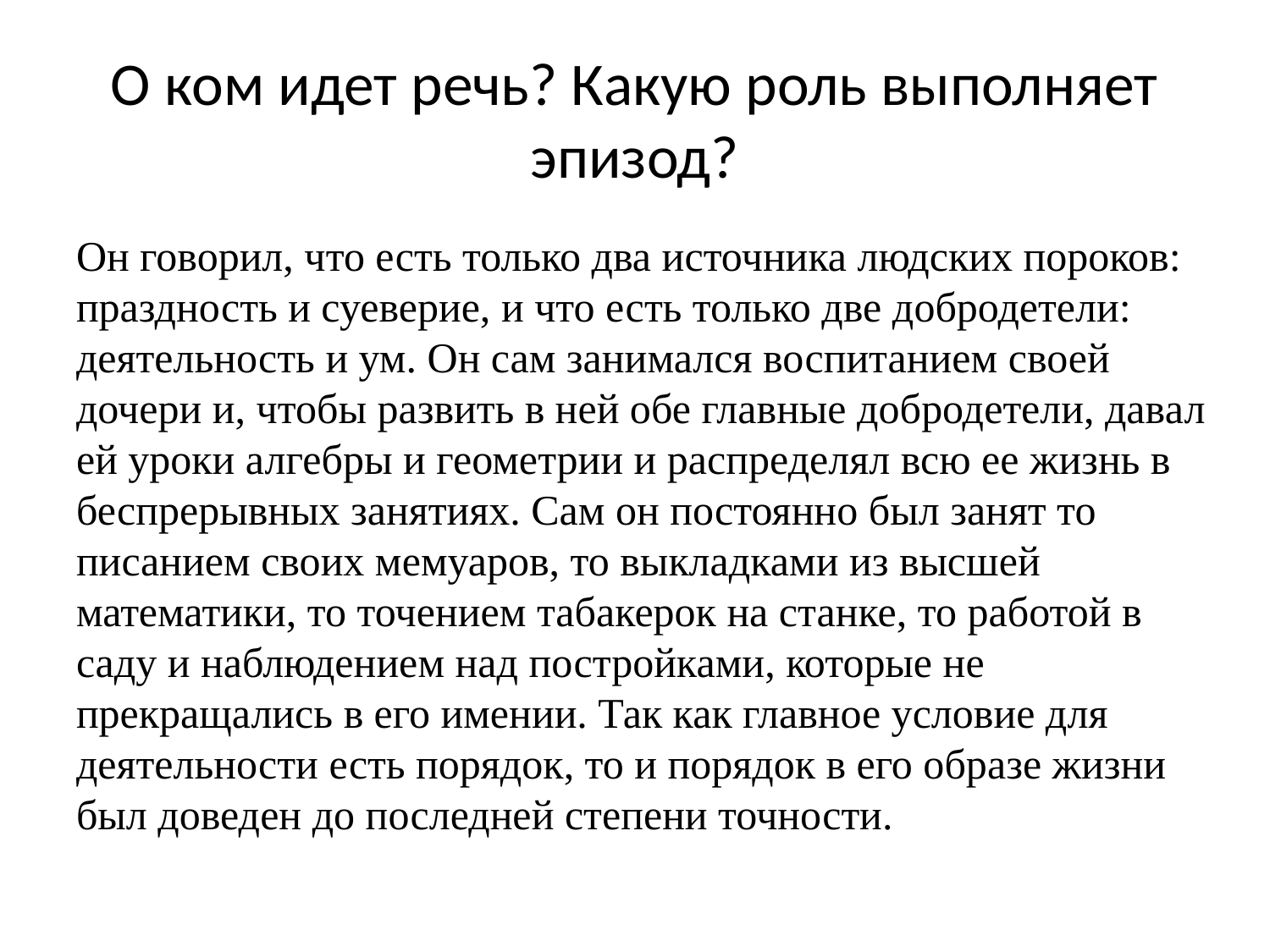

# О ком идет речь? Какую роль выполняет эпизод?
Он говорил, что есть только два источника людских пороков: праздность и суеверие, и что есть только две добродетели: деятельность и ум. Он сам занимался воспитанием своей дочери и, чтобы развить в ней обе главные добродетели, давал ей уроки алгебры и геометрии и распределял всю ее жизнь в беспрерывных занятиях. Сам он постоянно был занят то писанием своих мемуаров, то выкладками из высшей математики, то точением табакерок на станке, то работой в саду и наблюдением над постройками, которые не прекращались в его имении. Так как главное условие для деятельности есть порядок, то и порядок в его образе жизни был доведен до последней степени точности.